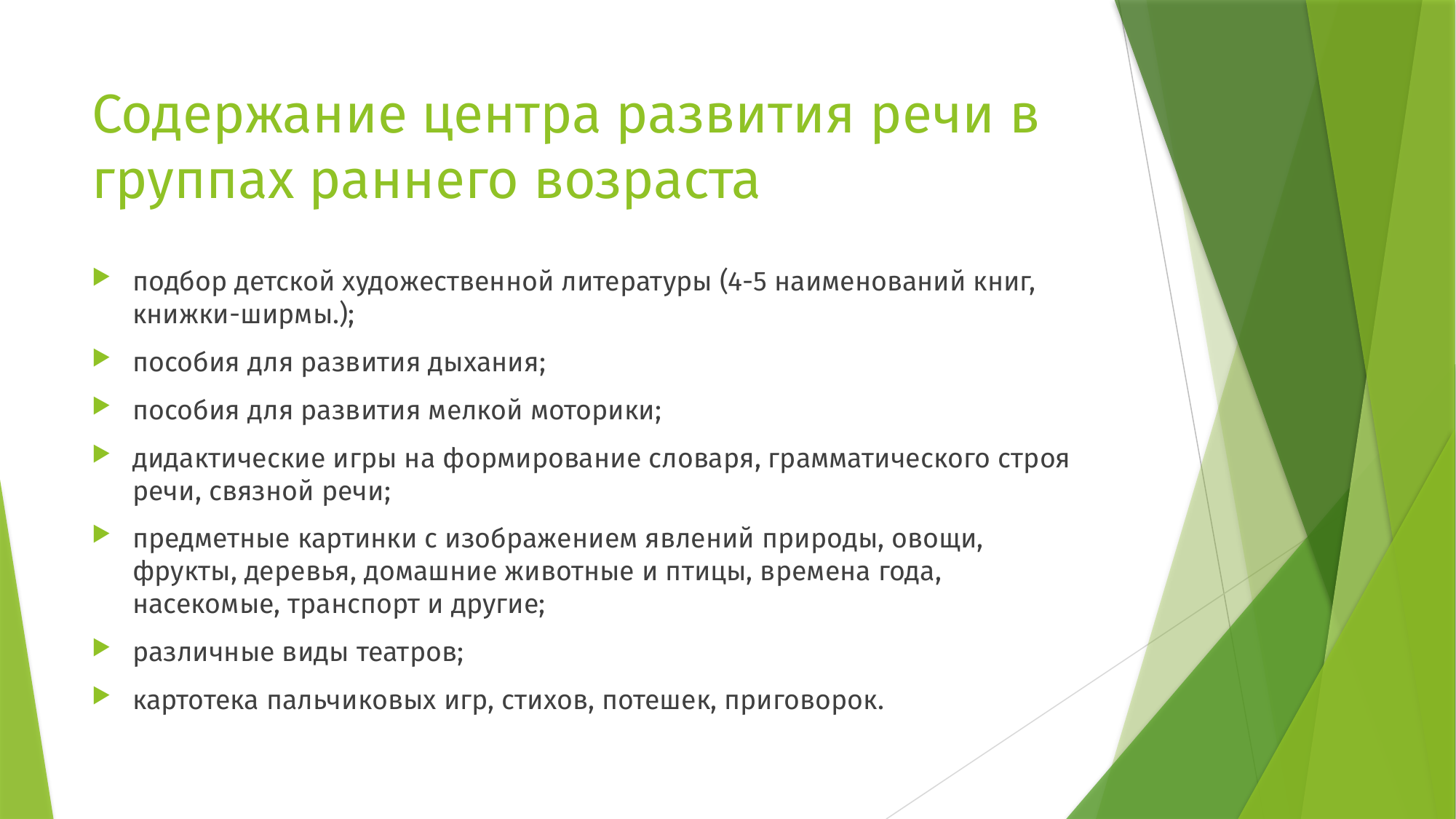

# Содержание центра развития речи в группах раннего возраста
подбор детской художественной литературы (4-5 наименований книг, книжки-ширмы.);
пособия для развития дыхания;
пособия для развития мелкой моторики;
дидактические игры на формирование словаря, грамматического строя речи, связной речи;
предметные картинки с изображением явлений природы, овощи, фрукты, деревья, домашние животные и птицы, времена года, насекомые, транспорт и другие;
различные виды театров;
картотека пальчиковых игр, стихов, потешек, приговорок.